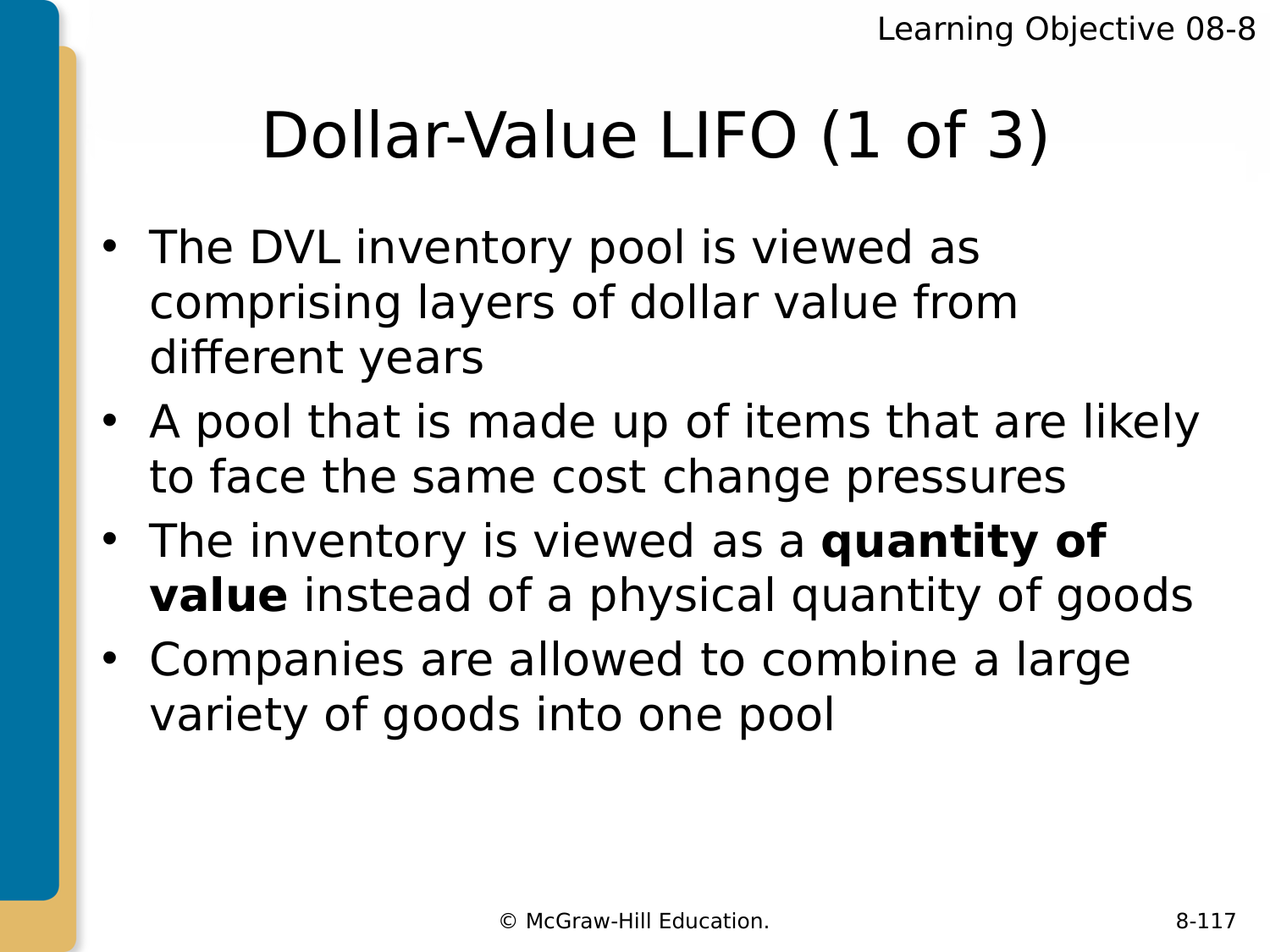

Learning Objective 08-8
# Dollar-Value LIFO (1 of 3)
The DVL inventory pool is viewed as comprising layers of dollar value from different years
A pool that is made up of items that are likely to face the same cost change pressures
The inventory is viewed as a quantity of value instead of a physical quantity of goods
Companies are allowed to combine a large variety of goods into one pool